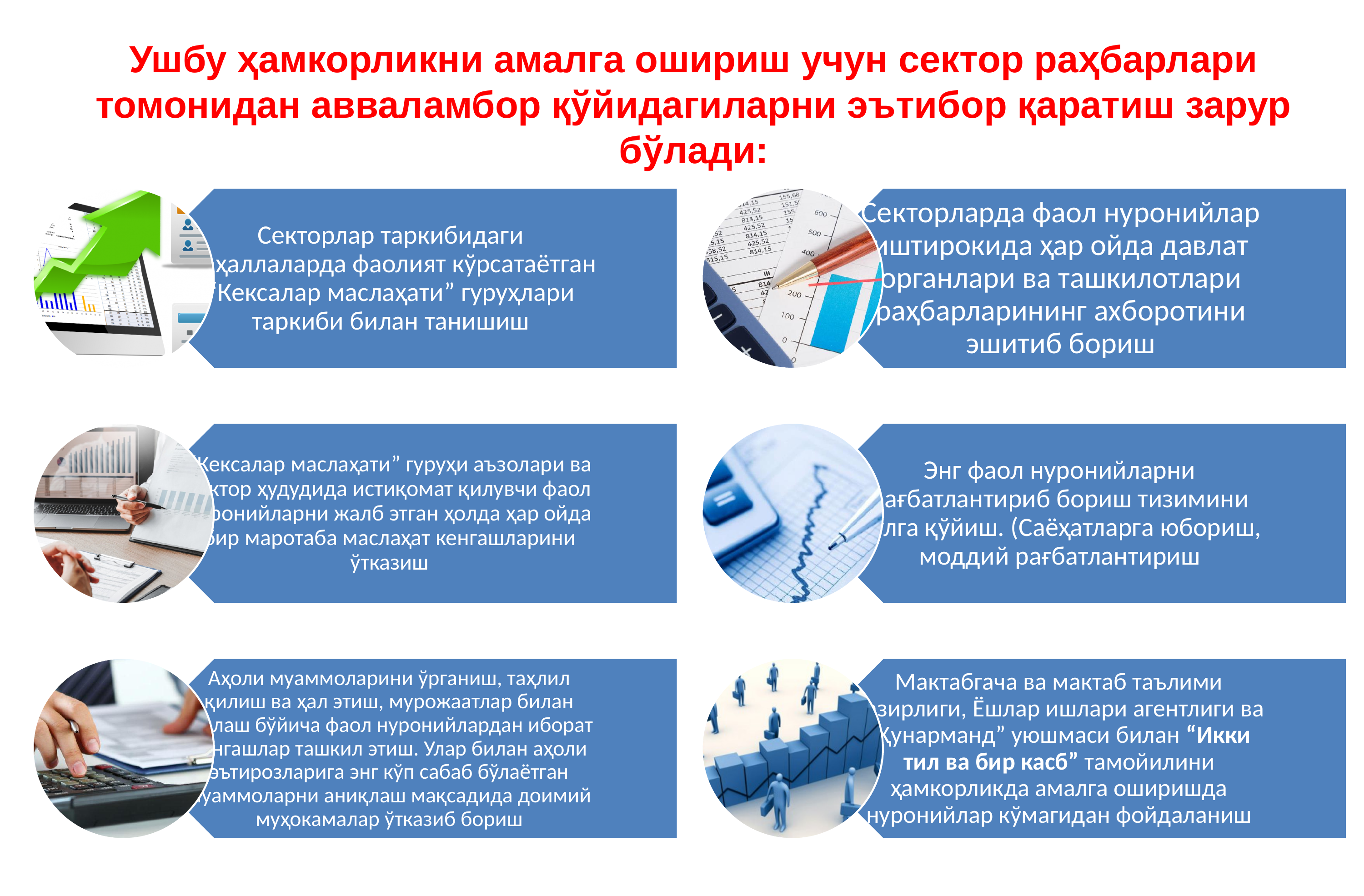

Ушбу ҳамкорликни амалга ошириш учун сектор раҳбарлари томонидан авваламбор қўйидагиларни эътибор қаратиш зарур бўлади:
Секторларда фаол нуронийлар иштирокида ҳар ойда давлат органлари ва ташкилотлари раҳбарларининг ахборотини эшитиб бориш
Энг фаол нуронийларни рағбатлантириб бориш тизимини йўлга қўйиш. (Саёҳатларга юбориш, моддий рағбатлантириш
Мактабгача ва мактаб таълими вазирлиги, Ёшлар ишлари агентлиги ва “Ҳунарманд” уюшмаси билан “Икки тил ва бир касб” тамойилини ҳамкорликда амалга оширишда нуронийлар кўмагидан фойдаланиш
Секторлар таркибидаги маҳаллаларда фаолият кўрсатаётган “Кексалар маслаҳати” гуруҳлари таркиби билан танишиш
“Кексалар маслаҳати” гуруҳи аъзолари ва сектор ҳудудида истиқомат қилувчи фаол нуронийларни жалб этган ҳолда ҳар ойда бир маротаба маслаҳат кенгашларини ўтказиш
Аҳоли муаммоларини ўрганиш, таҳлил қилиш ва ҳал этиш, мурожаатлар билан ишлаш бўйича фаол нуронийлардан иборат кенгашлар ташкил этиш. Улар билан аҳоли эътирозларига энг кўп сабаб бўлаётган муаммоларни аниқлаш мақсадида доимий муҳокамалар ўтказиб бориш